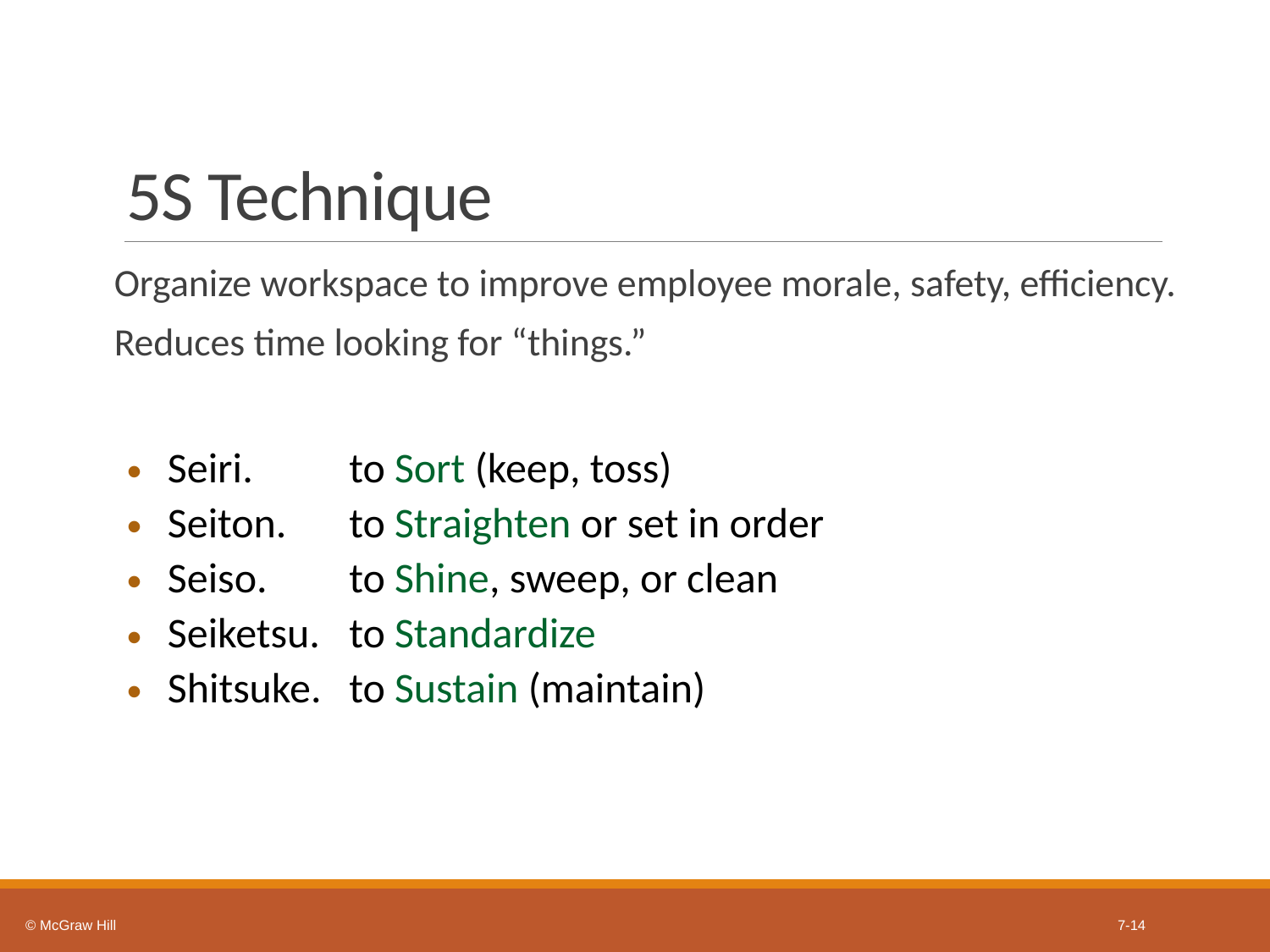

# 5S Technique
Organize workspace to improve employee morale, safety, efficiency.
Reduces time looking for “things.”
| Seiri. | to Sort (keep, toss) |
| --- | --- |
| Seiton. | to Straighten or set in order |
| Seiso. | to Shine, sweep, or clean |
| Seiketsu. | to Standardize |
| Shitsuke. | to Sustain (maintain) |